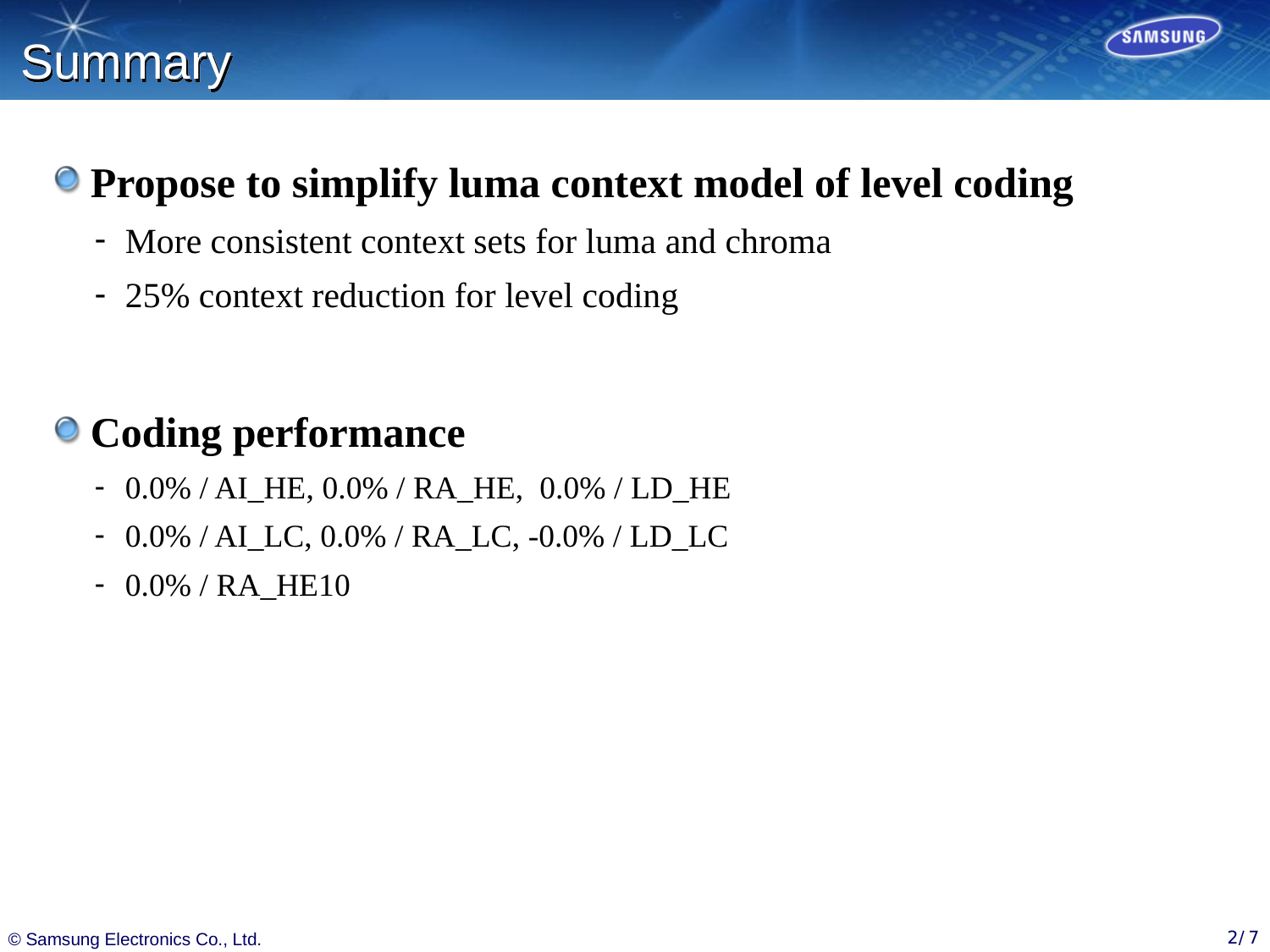

# Summary
Propose to simplify luma context model of level coding
More consistent context sets for luma and chroma
25% context reduction for level coding

Coding performance
0.0% / AI_HE, 0.0% / RA_HE,  0.0% / LD_HE
0.0% / AI_LC, 0.0% / RA_LC, -0.0% / LD_LC
0.0% / RA_HE10